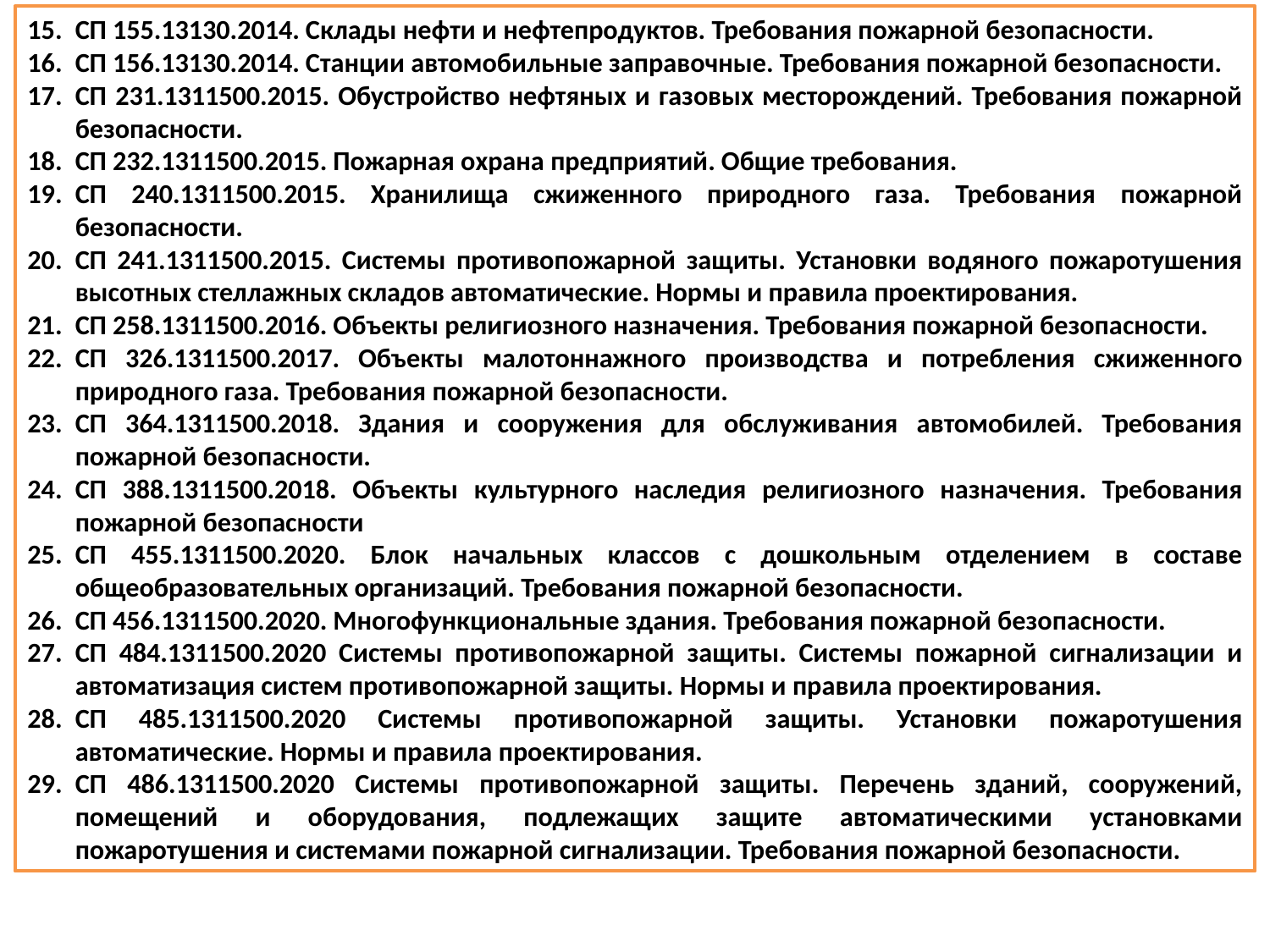

СП 155.13130.2014. Склады нефти и нефтепродуктов. Требования пожарной безопасности.
СП 156.13130.2014. Станции автомобильные заправочные. Требования пожарной безопасности.
СП 231.1311500.2015. Обустройство нефтяных и газовых месторождений. Требования пожарной безопасности.
СП 232.1311500.2015. Пожарная охрана предприятий. Общие требования.
СП 240.1311500.2015. Хранилища сжиженного природного газа. Требования пожарной безопасности.
СП 241.1311500.2015. Системы противопожарной защиты. Установки водяного пожаротушения высотных стеллажных складов автоматические. Нормы и правила проектирования.
СП 258.1311500.2016. Объекты религиозного назначения. Требования пожарной безопасности.
СП 326.1311500.2017. Объекты малотоннажного производства и потребления сжиженного природного газа. Требования пожарной безопасности.
СП 364.1311500.2018. Здания и сооружения для обслуживания автомобилей. Требования пожарной безопасности.
СП 388.1311500.2018. Объекты культурного наследия религиозного назначения. Требования пожарной безопасности
СП 455.1311500.2020. Блок начальных классов с дошкольным отделением в составе общеобразовательных организаций. Требования пожарной безопасности.
СП 456.1311500.2020. Многофункциональные здания. Требования пожарной безопасности.
СП 484.1311500.2020 Системы противопожарной защиты. Системы пожарной сигнализации и автоматизация систем противопожарной защиты. Нормы и правила проектирования.
СП 485.1311500.2020 Системы противопожарной защиты. Установки пожаротушения автоматические. Нормы и правила проектирования.
СП 486.1311500.2020 Системы противопожарной защиты. Перечень зданий, сооружений, помещений и оборудования, подлежащих защите автоматическими установками пожаротушения и системами пожарной сигнализации. Требования пожарной безопасности.